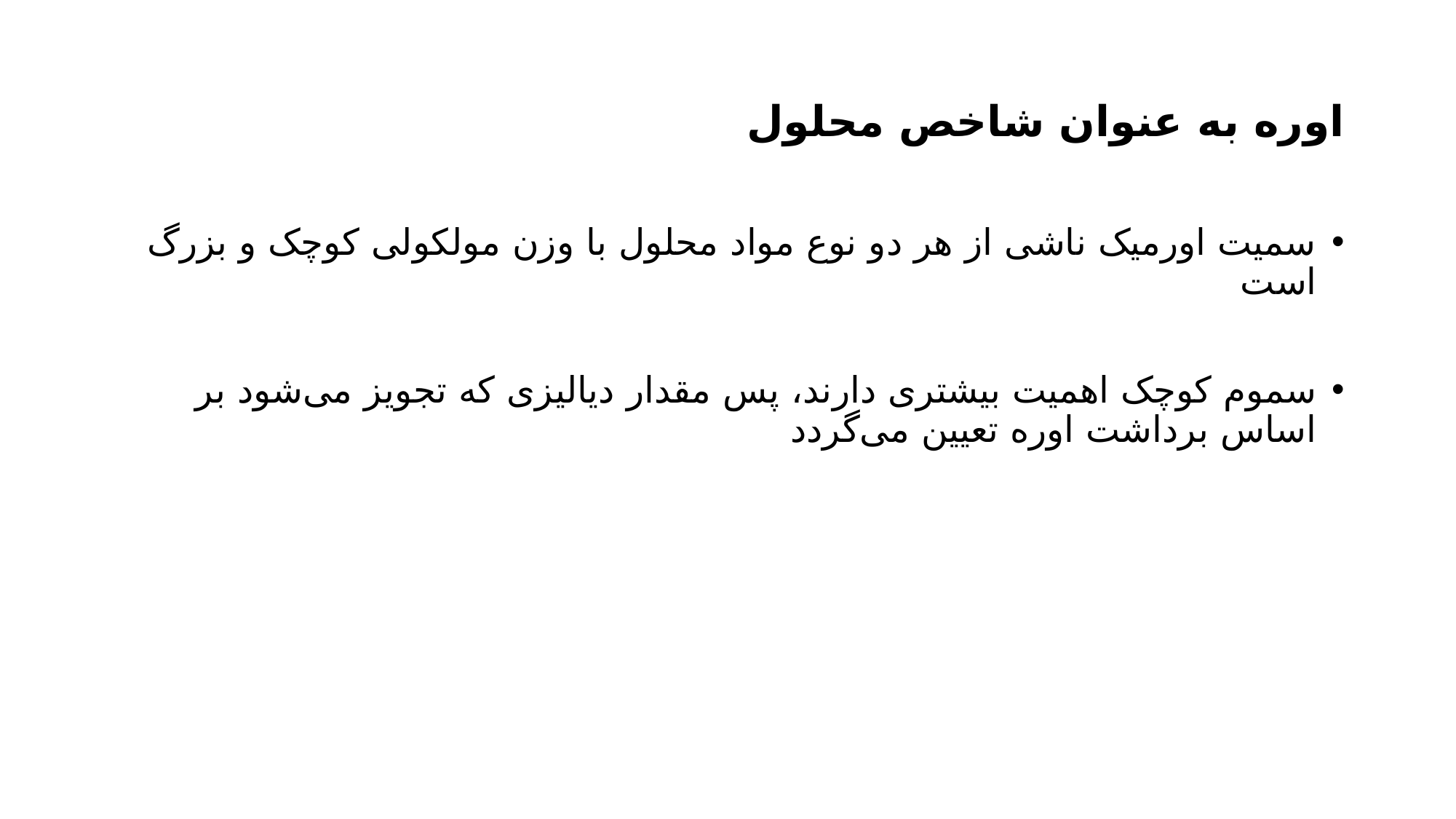

# اوره به عنوان شاخص محلول
سمیت اورمیک ناشی از هر دو نوع مواد محلول با وزن مولکولی کوچک و بزرگ است

سموم کوچک اهمیت بیشتری دارند، پس مقدار دیالیزی که تجویز می‌شود بر اساس برداشت اوره تعیین می‌گردد